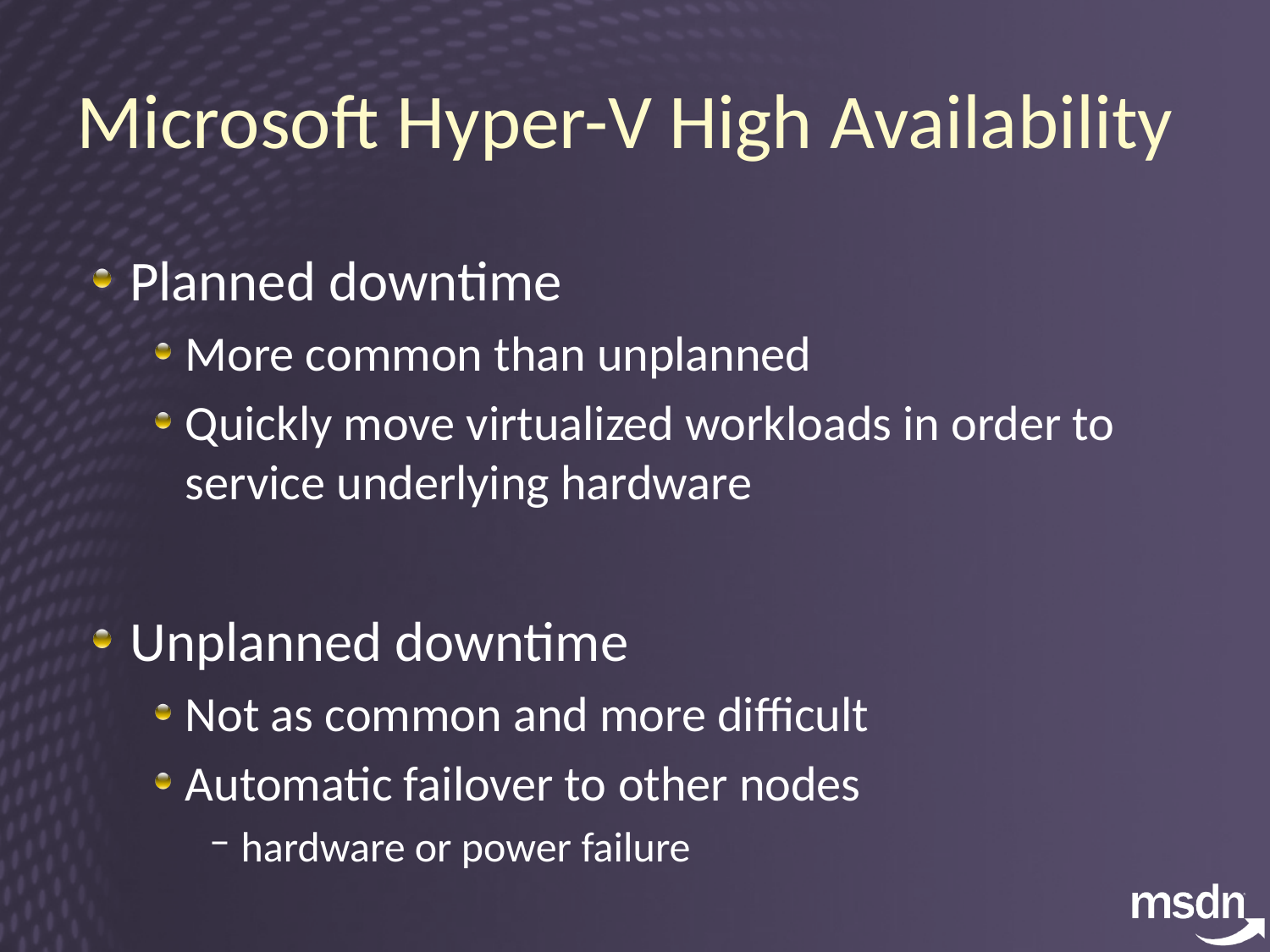

# Microsoft Hyper-V High Availability
Planned downtime
More common than unplanned
Quickly move virtualized workloads in order to service underlying hardware

Unplanned downtime
Not as common and more difficult
Automatic failover to other nodes
hardware or power failure